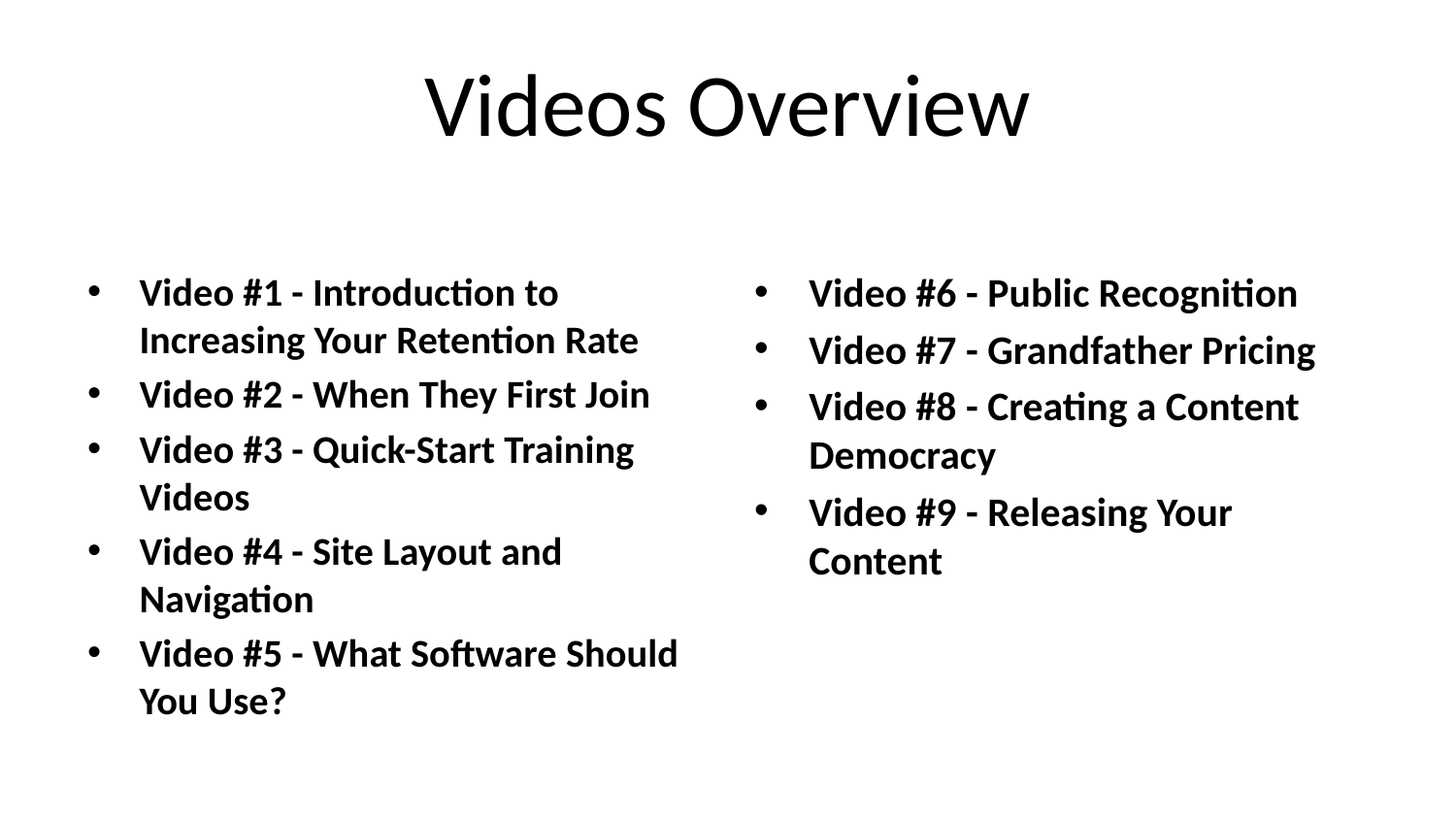

# Videos Overview

Video #1 - Introduction to Increasing Your Retention Rate
Video #2 - When They First Join
Video #3 - Quick-Start Training Videos
Video #4 - Site Layout and Navigation
Video #5 - What Software Should You Use?
Video #6 - Public Recognition
Video #7 - Grandfather Pricing
Video #8 - Creating a Content Democracy
Video #9 - Releasing Your Content